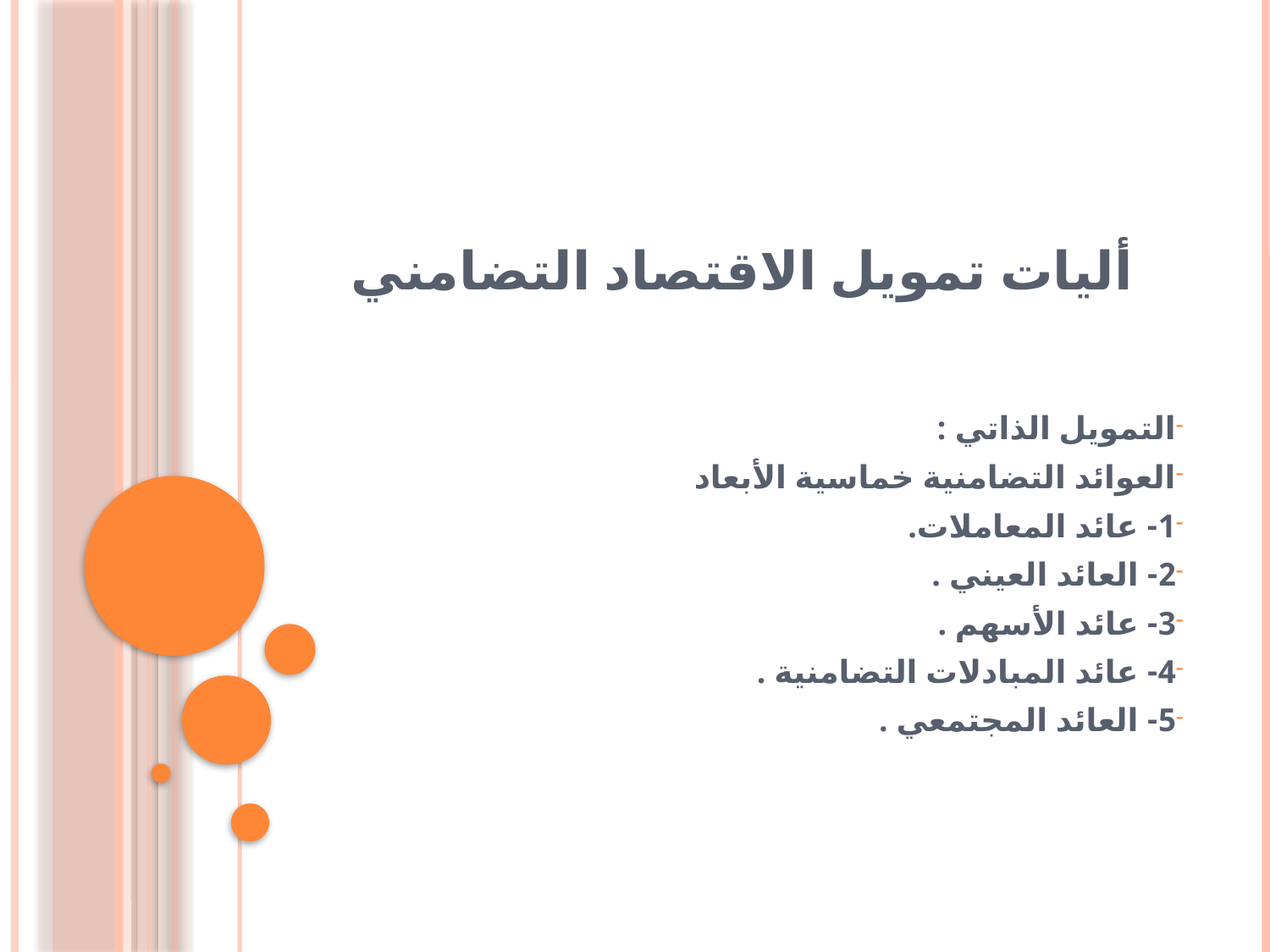

# أليات تمويل الاقتصاد التضامني
التمويل الذاتي :
العوائد التضامنية خماسية الأبعاد
1- عائد المعاملات.
2- العائد العيني .
3- عائد الأسهم .
4- عائد المبادلات التضامنية .
5- العائد المجتمعي .